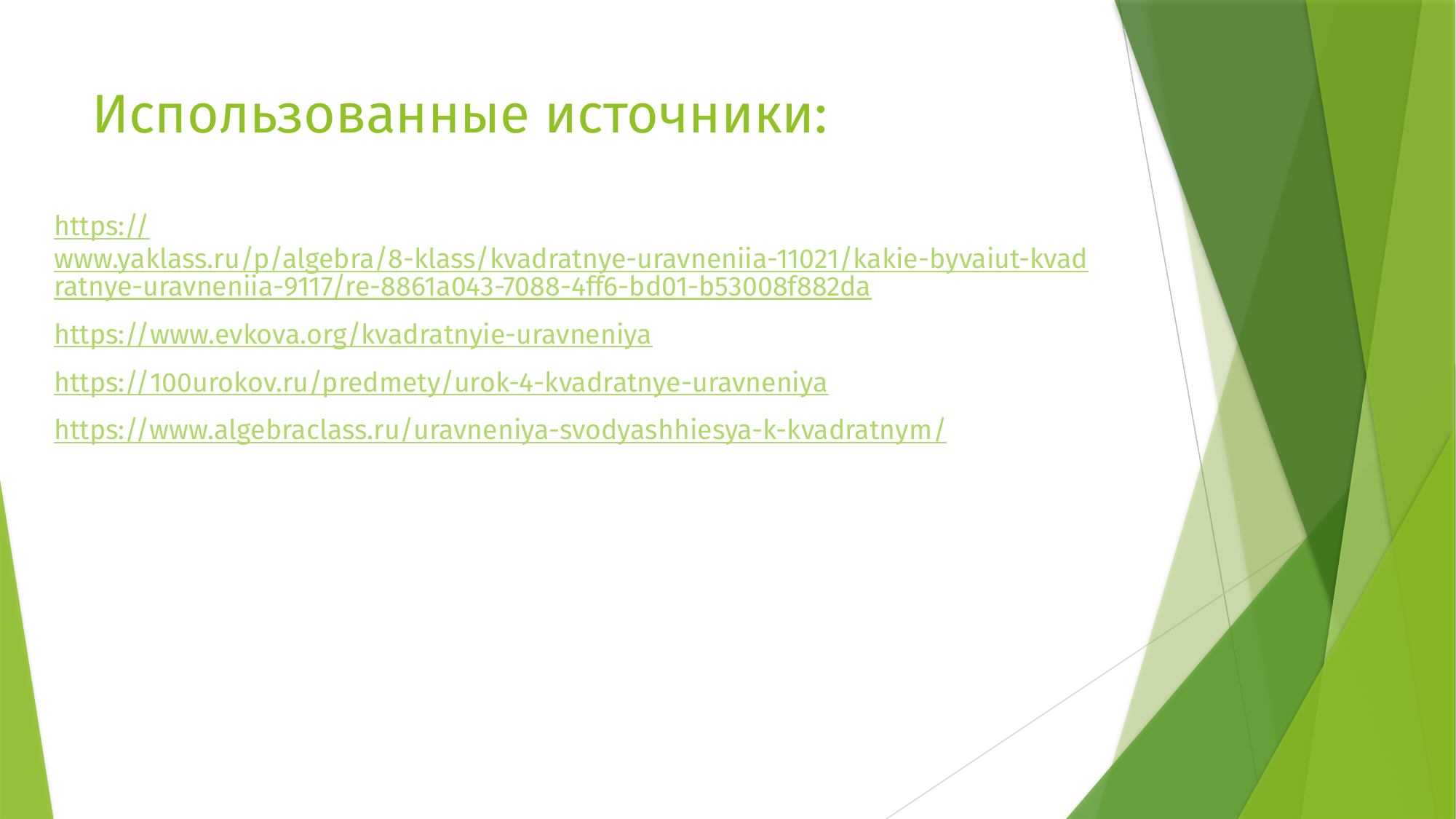

# Использованные источники:
https://www.yaklass.ru/p/algebra/8-klass/kvadratnye-uravneniia-11021/kakie-byvaiut-kvadratnye-uravneniia-9117/re-8861a043-7088-4ff6-bd01-b53008f882da
https://www.evkova.org/kvadratnyie-uravneniya
https://100urokov.ru/predmety/urok-4-kvadratnye-uravneniya
https://www.algebraclass.ru/uravneniya-svodyashhiesya-k-kvadratnym/